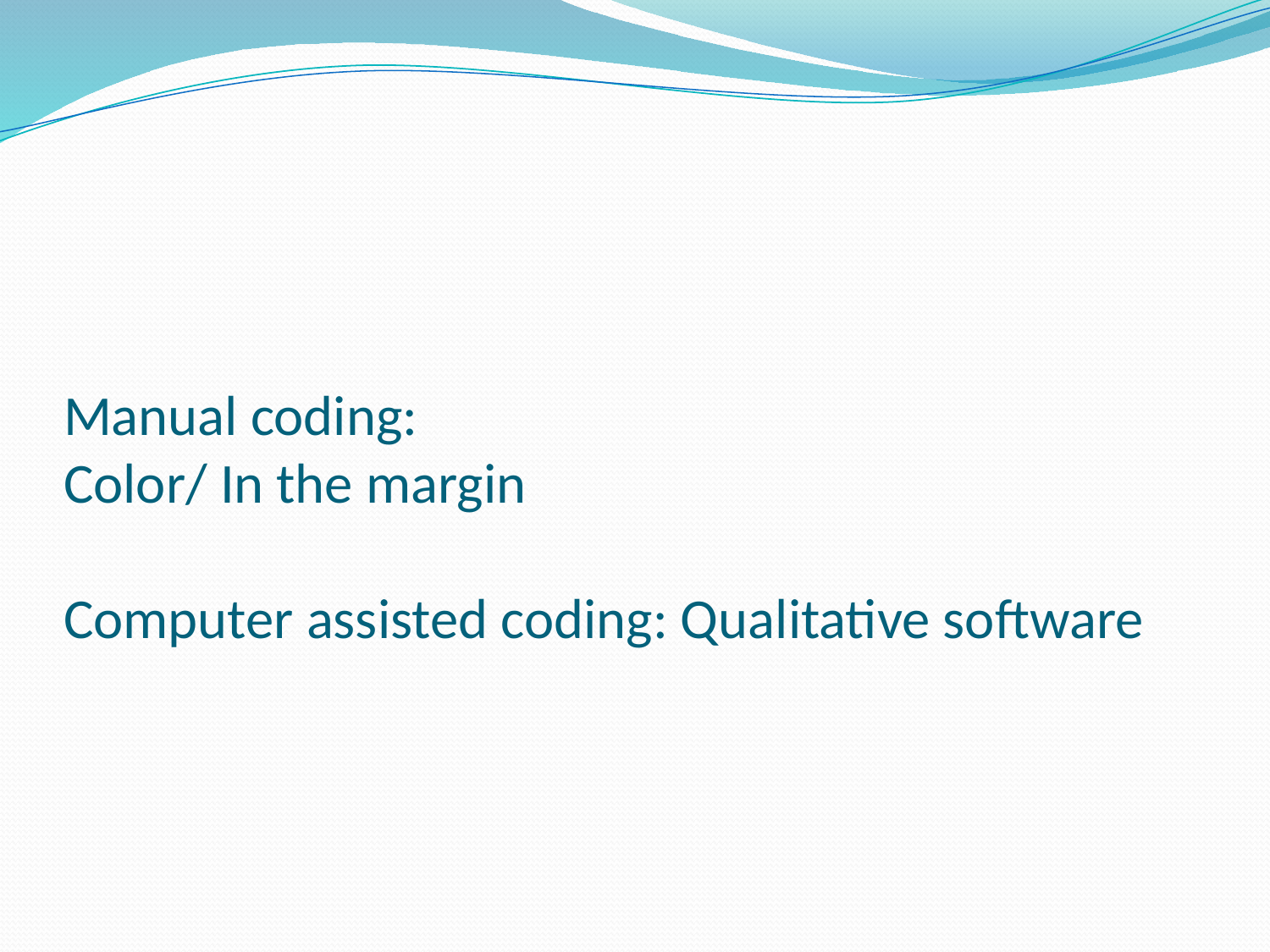

# Manual coding: Color/ In the margin Computer assisted coding: Qualitative software